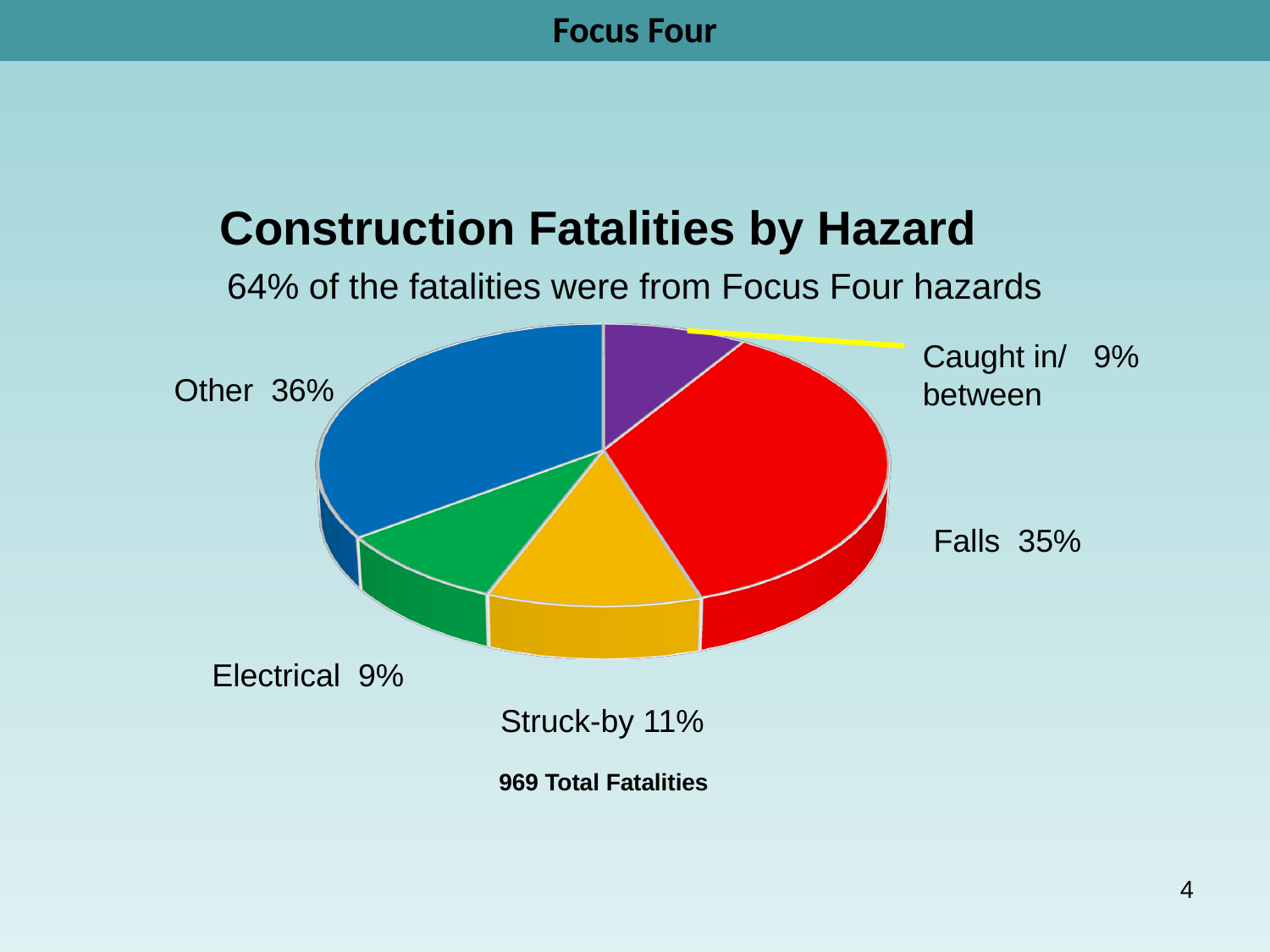

# Focus Four
Construction Fatalities by Hazard
64% of the fatalities were from Focus Four hazards

[unsupported chart]

Caught in/   9% between
Other  36%
Falls  35%
Electrical  9%

Struck-by 11%
969 Total Fatalities
4